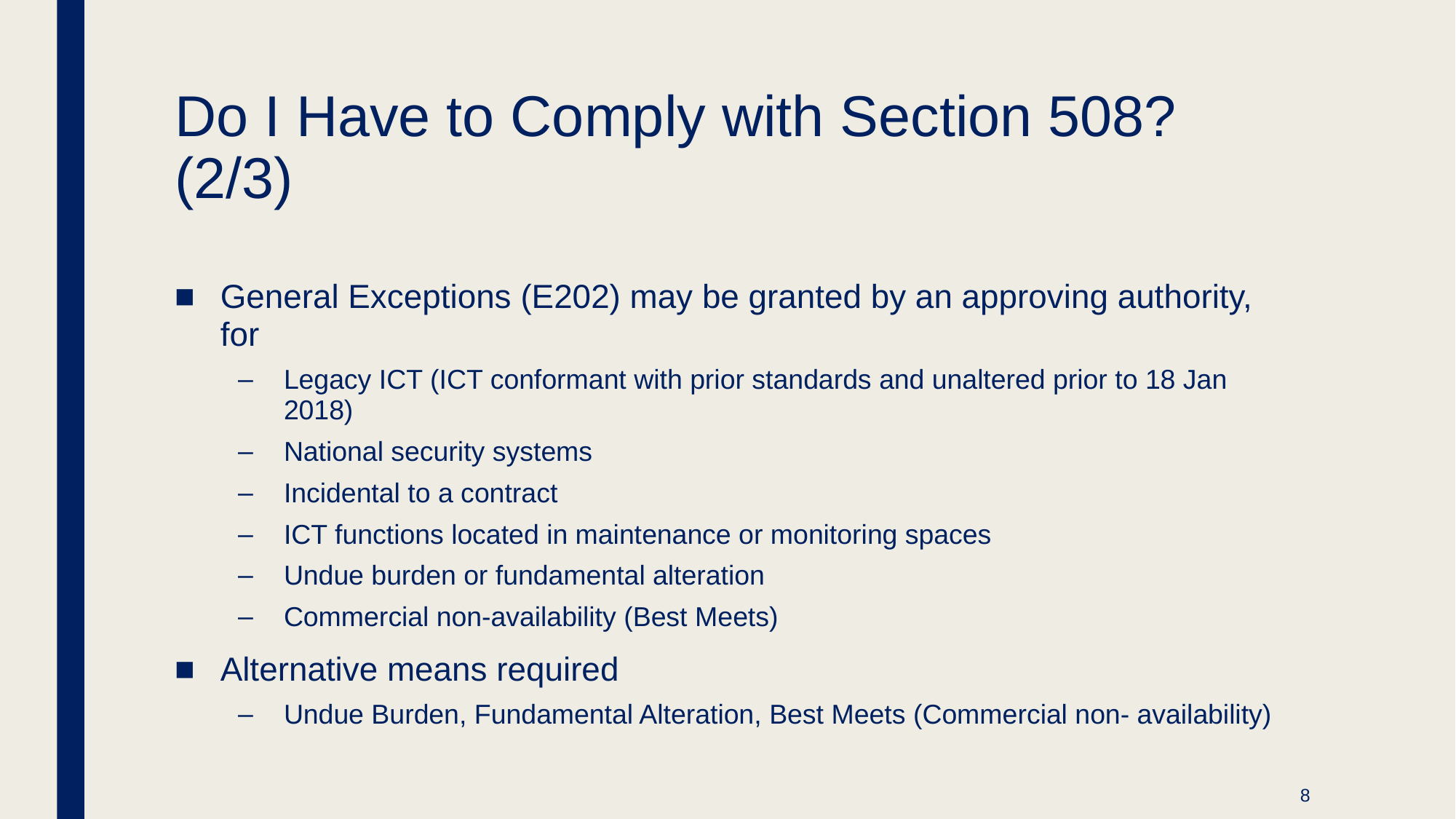

# Do I Have to Comply with Section 508?  (2/3)
General Exceptions (E202) may be granted by an approving authority, for
Legacy ICT (ICT conformant with prior standards and unaltered prior to 18 Jan 2018)
National security systems
Incidental to a contract
ICT functions located in maintenance or monitoring spaces
Undue burden or fundamental alteration
Commercial non-availability (Best Meets)
Alternative means required
Undue Burden, Fundamental Alteration, Best Meets (Commercial non- availability)
8